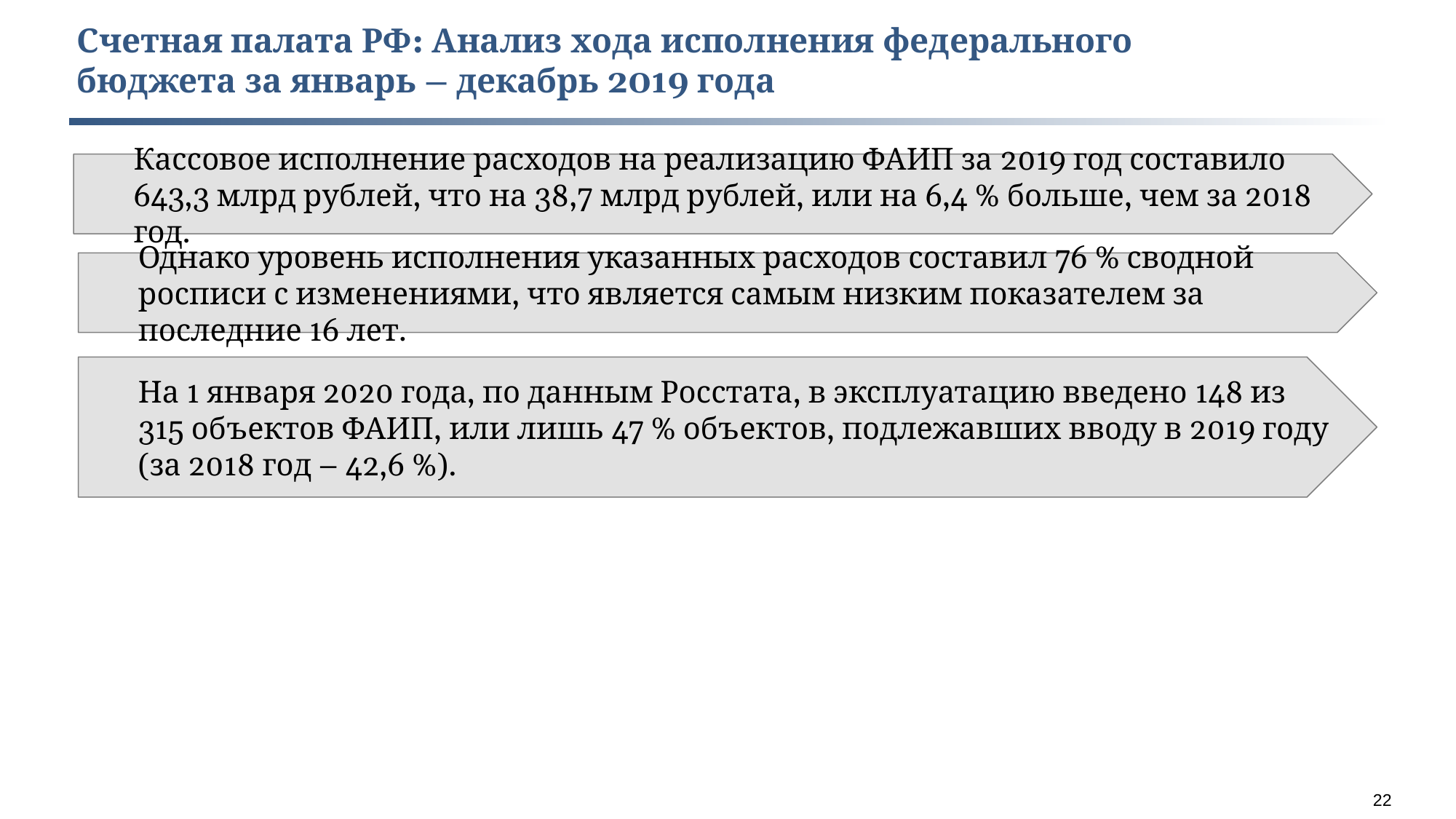

Счетная палата РФ: Анализ хода исполнения федерального бюджета за январь – декабрь 2019 года
Кассовое исполнение расходов на реализацию ФАИП за 2019 год составило 643,3 млрд рублей, что на 38,7 млрд рублей, или на 6,4 % больше, чем за 2018 год.
Однако уровень исполнения указанных расходов составил 76 % сводной росписи с изменениями, что является самым низким показателем за последние 16 лет.
На 1 января 2020 года, по данным Росстата, в эксплуатацию введено 148 из 315 объектов ФАИП, или лишь 47 % объектов, подлежавших вводу в 2019 году (за 2018 год – 42,6 %).